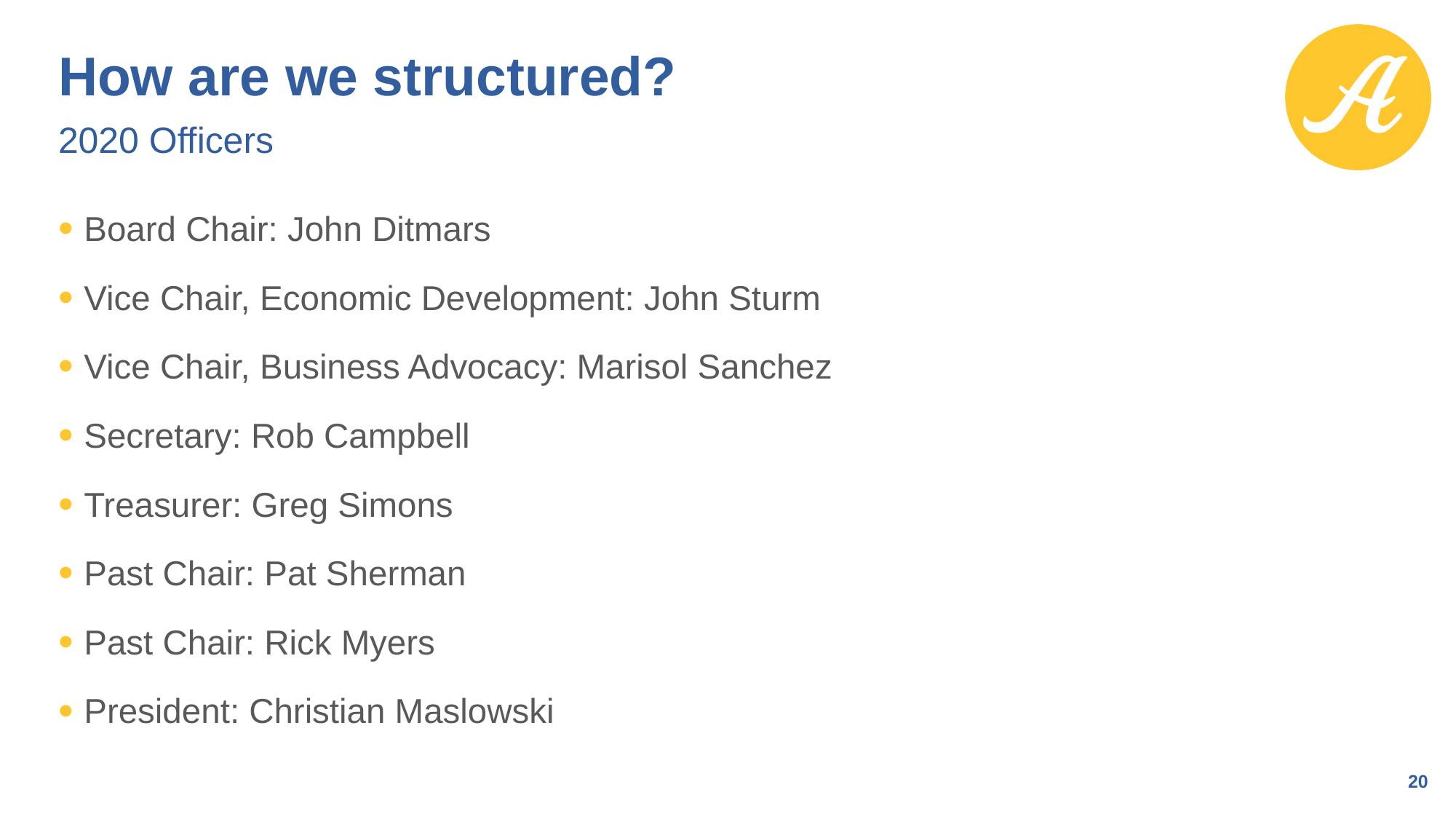

# How are we structured?
2020 Officers
Board Chair: John Ditmars
Vice Chair, Economic Development: John Sturm
Vice Chair, Business Advocacy: Marisol Sanchez
Secretary: Rob Campbell
Treasurer: Greg Simons
Past Chair: Pat Sherman
Past Chair: Rick Myers
President: Christian Maslowski
20